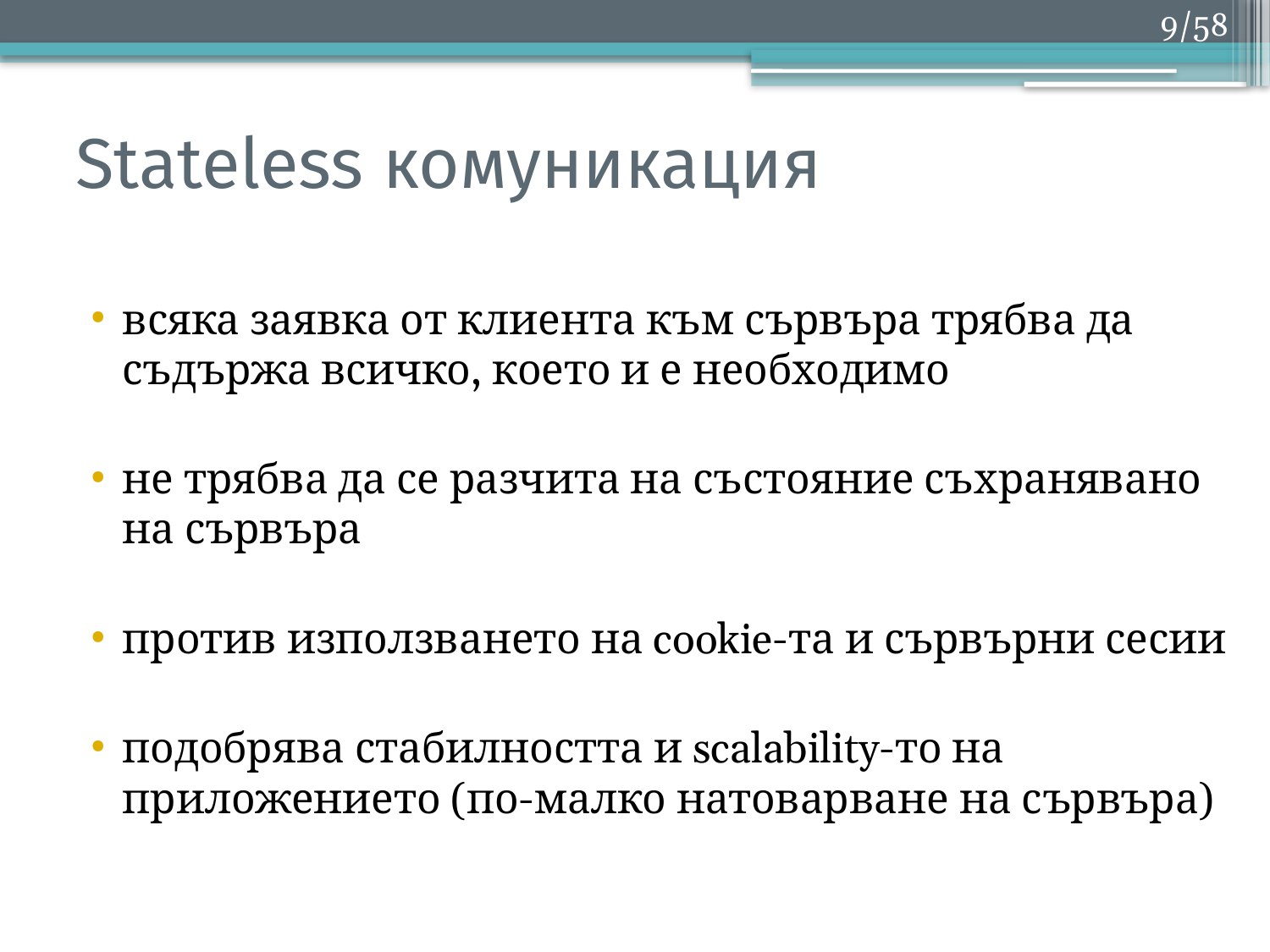

9/58
# Stateless комуникация
всяка заявка от клиента към сървъра трябва да съдържа всичко, което и е необходимо

не трябва да се разчита на състояние съхранявано на сървъра

против използването на cookie-та и сървърни сесии

подобрява стабилността и scalability-то на приложението (по-малко натоварване на сървъра)